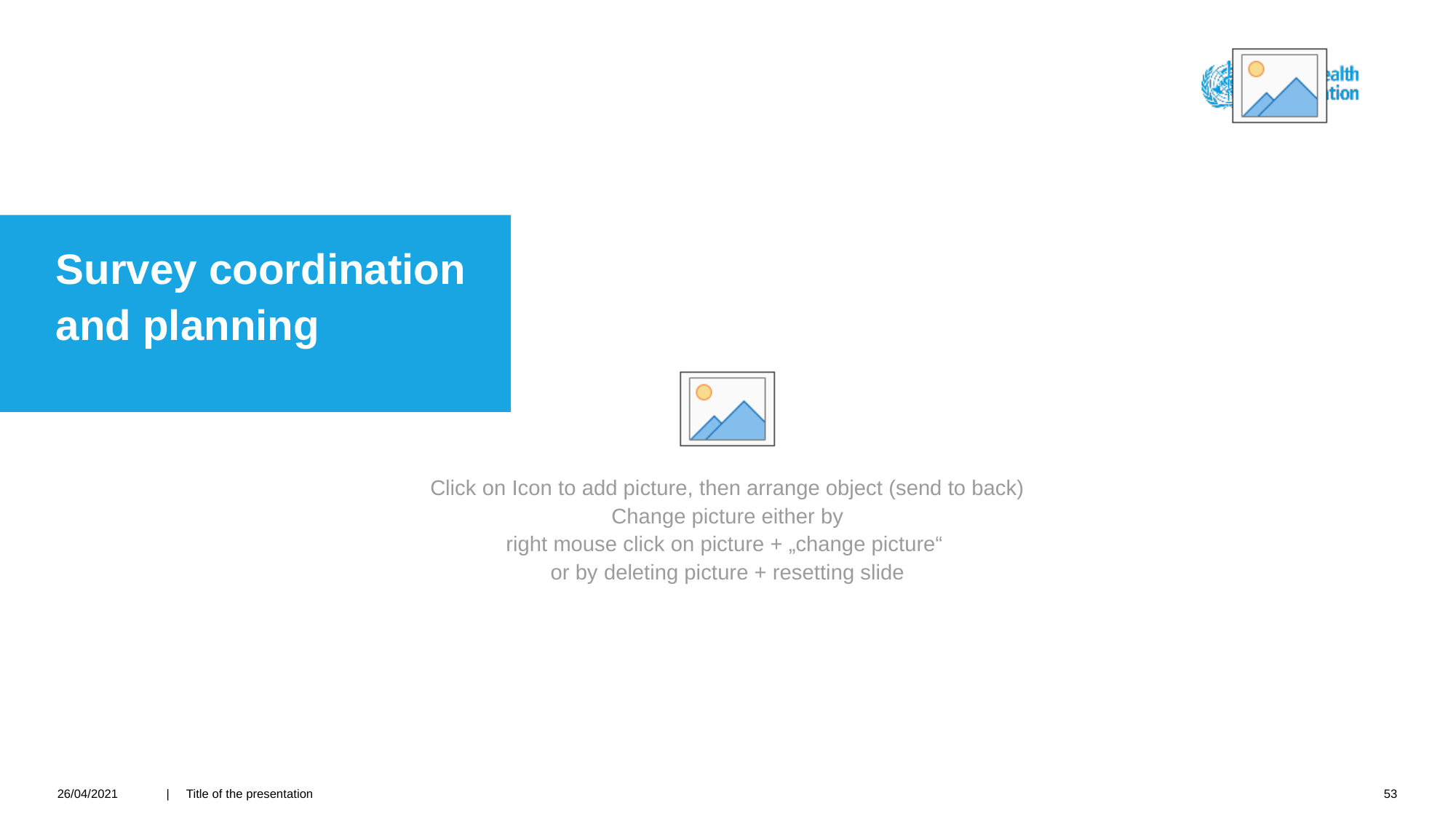

#

Survey coordination and planning

26/04/2021
|     Title of the presentation
53